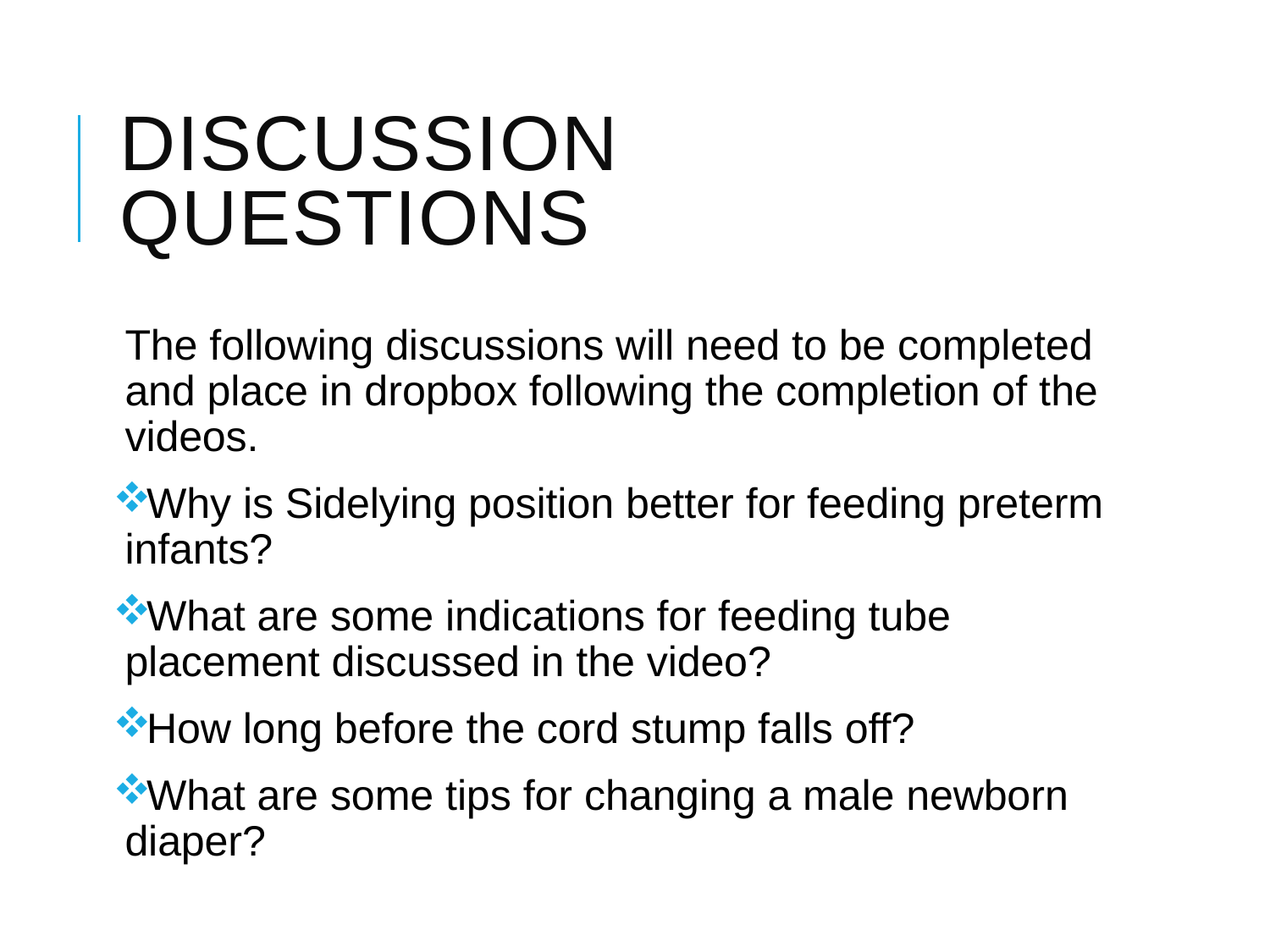

# Discussion Questions
The following discussions will need to be completed and place in dropbox following the completion of the videos.
Why is Sidelying position better for feeding preterm infants?
What are some indications for feeding tube placement discussed in the video?
How long before the cord stump falls off?
What are some tips for changing a male newborn diaper?